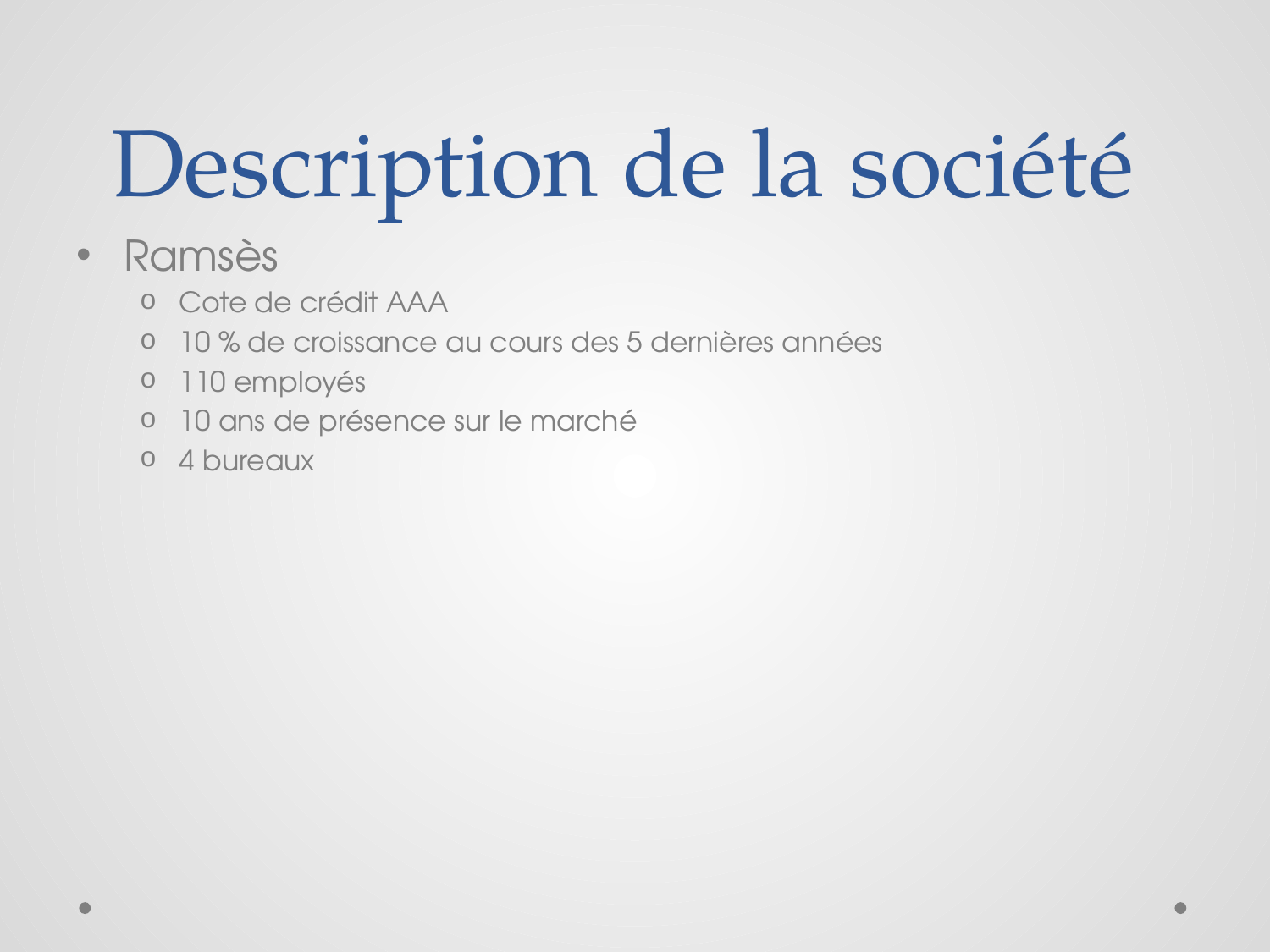

# Description de la société
Ramsès
Cote de crédit AAA
10 % de croissance au cours des 5 dernières années
110 employés
10 ans de présence sur le marché
4 bureaux